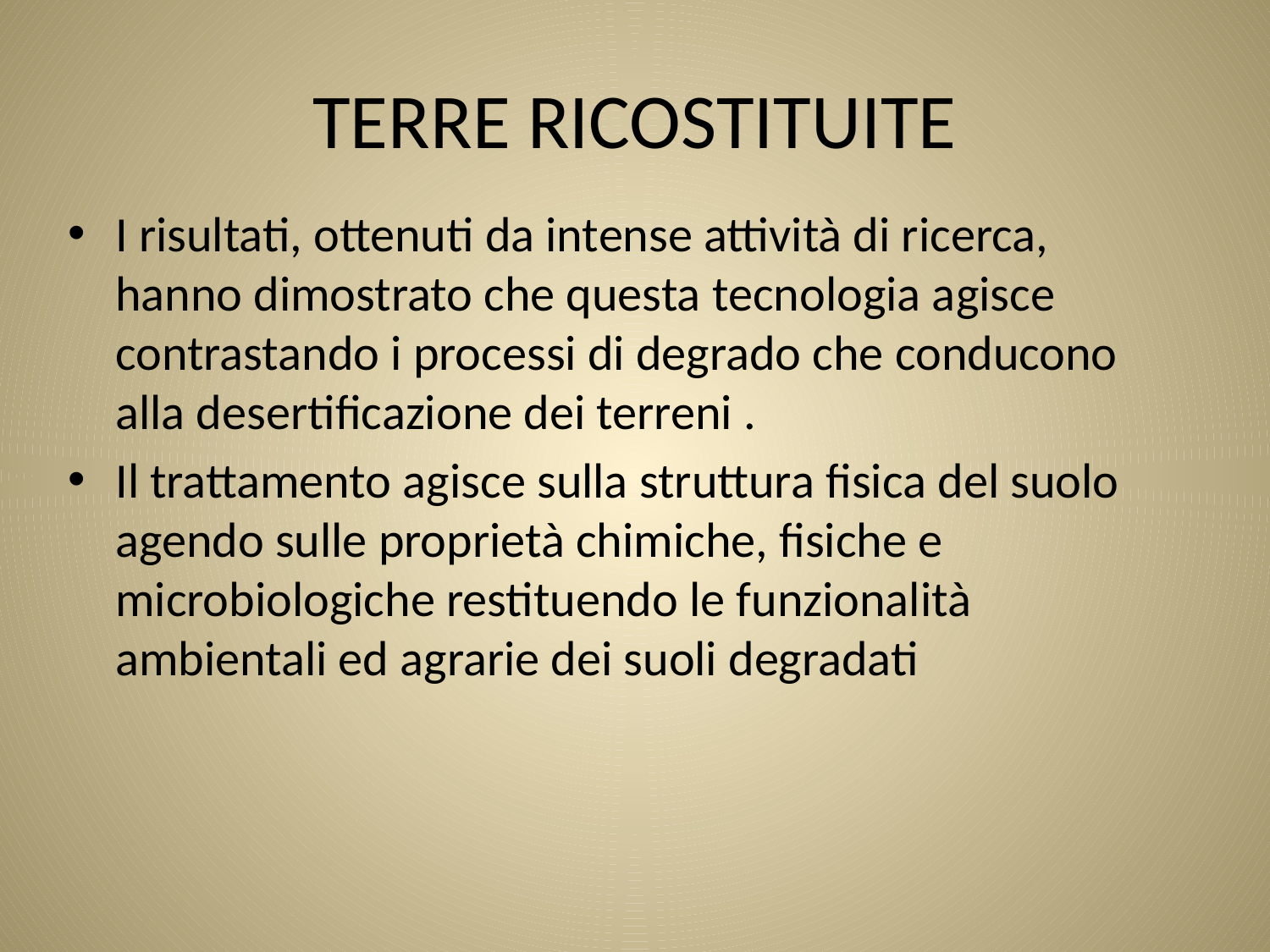

# TERRE RICOSTITUITE
I risultati, ottenuti da intense attività di ricerca, hanno dimostrato che questa tecnologia agisce contrastando i processi di degrado che conducono alla desertificazione dei terreni .
Il trattamento agisce sulla struttura fisica del suolo agendo sulle proprietà chimiche, fisiche e microbiologiche restituendo le funzionalità ambientali ed agrarie dei suoli degradati